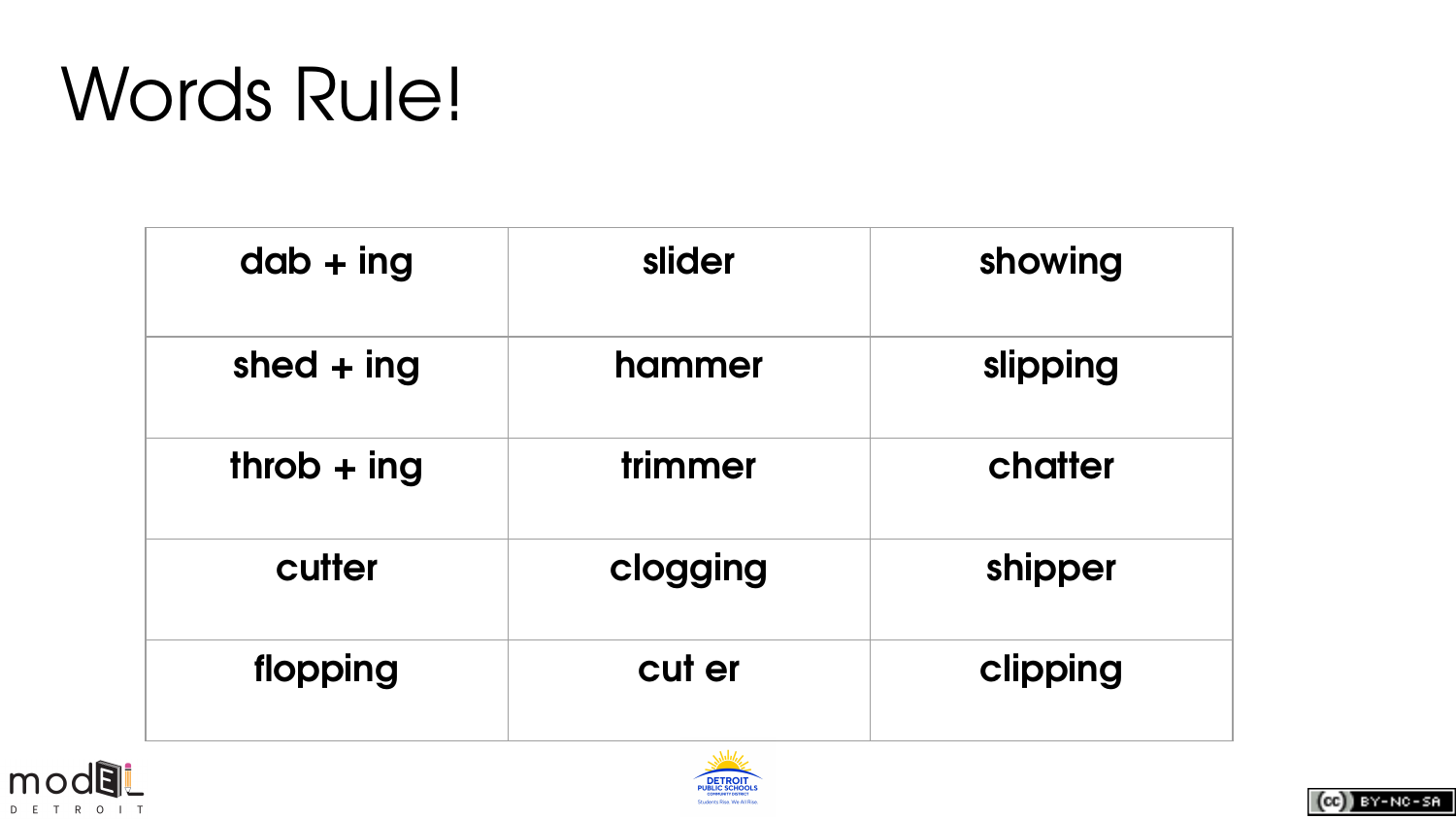

# Words Rule!

| dab + ing | slider | showing |
| --- | --- | --- |
| shed + ing | hammer | slipping |
| throb + ing | trimmer | chatter |
| cutter | clogging | shipper |
| flopping | cut er | clipping |